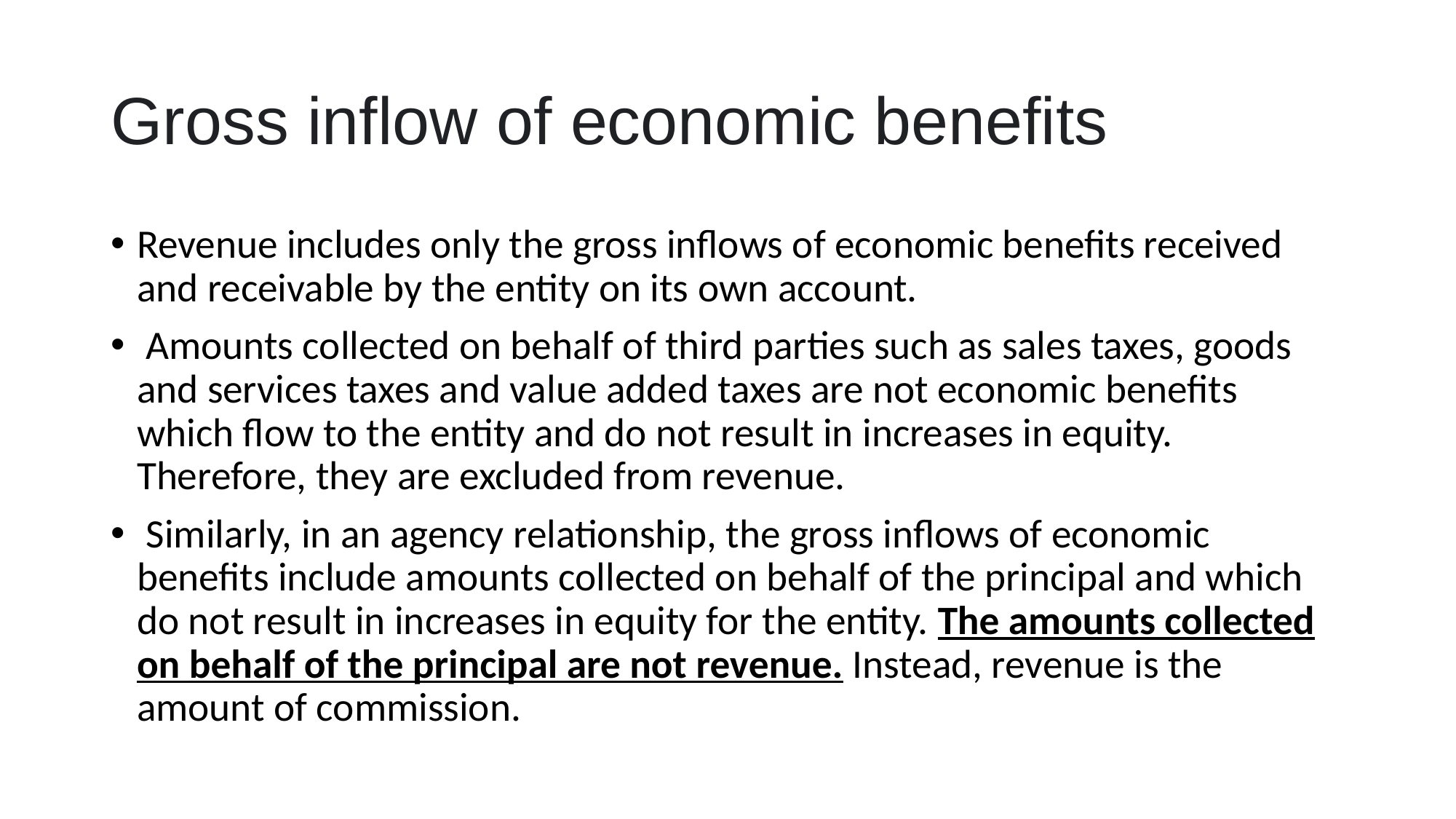

# Gross inflow of economic benefits
Revenue includes only the gross inflows of economic benefits received and receivable by the entity on its own account.
 Amounts collected on behalf of third parties such as sales taxes, goods and services taxes and value added taxes are not economic benefits which flow to the entity and do not result in increases in equity. Therefore, they are excluded from revenue.
 Similarly, in an agency relationship, the gross inflows of economic benefits include amounts collected on behalf of the principal and which do not result in increases in equity for the entity. The amounts collected on behalf of the principal are not revenue. Instead, revenue is the amount of commission.